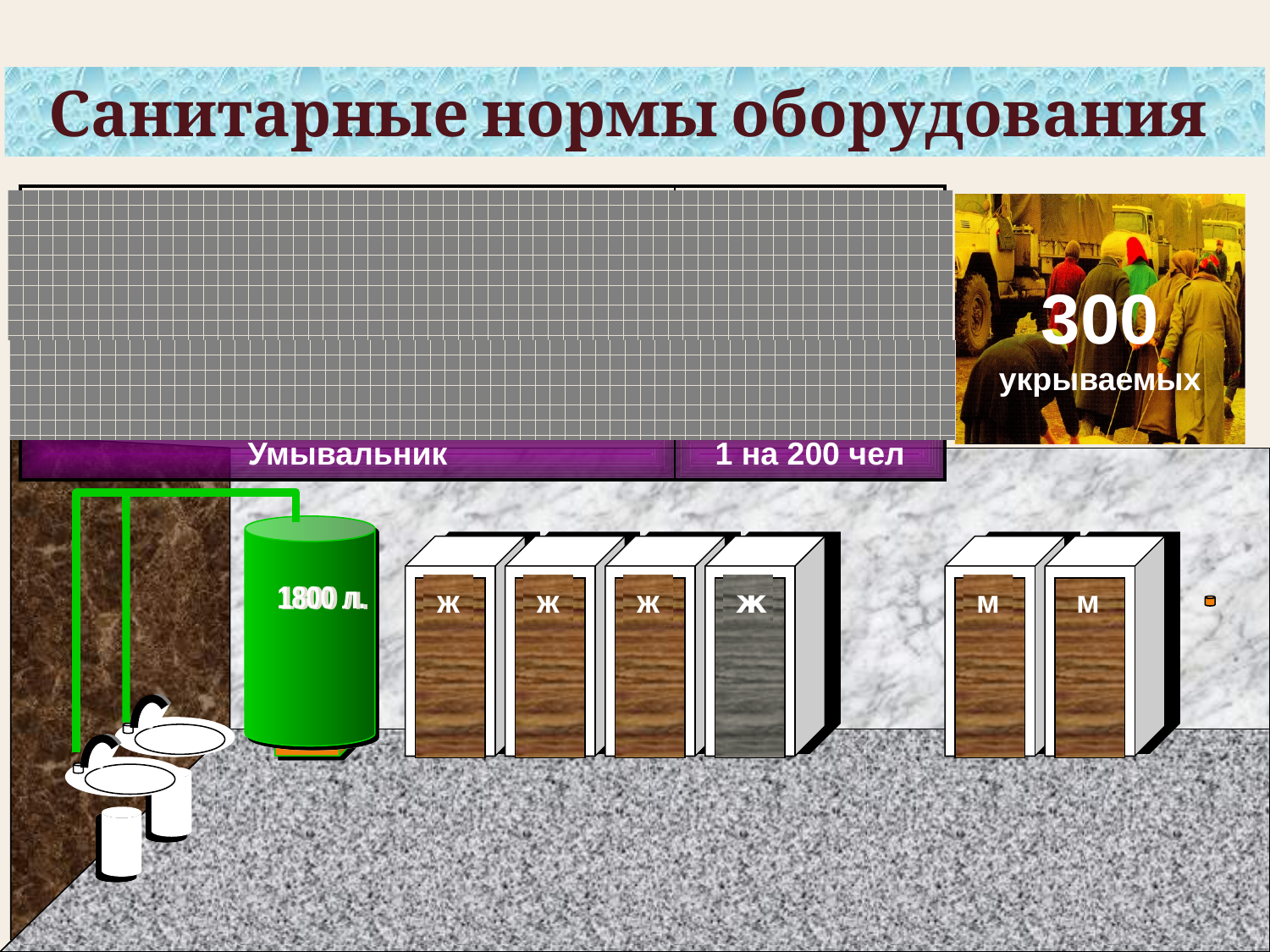

Санитарные нормы оборудования
| Расчетный срок пребывания | суток - 2 |
| --- | --- |
| Запас воды (аварийный) | литр/сутки - 3 |
| Унитаз или напольная чаша | 1 на 75 чел (ж) |
| Унитаз или писсуар | 1 на 150 чел (м) |
| Умывальник | 1 на 200 чел |

300 укрываемых

54

ж

ж

ж

ж

м

м

1800 л.